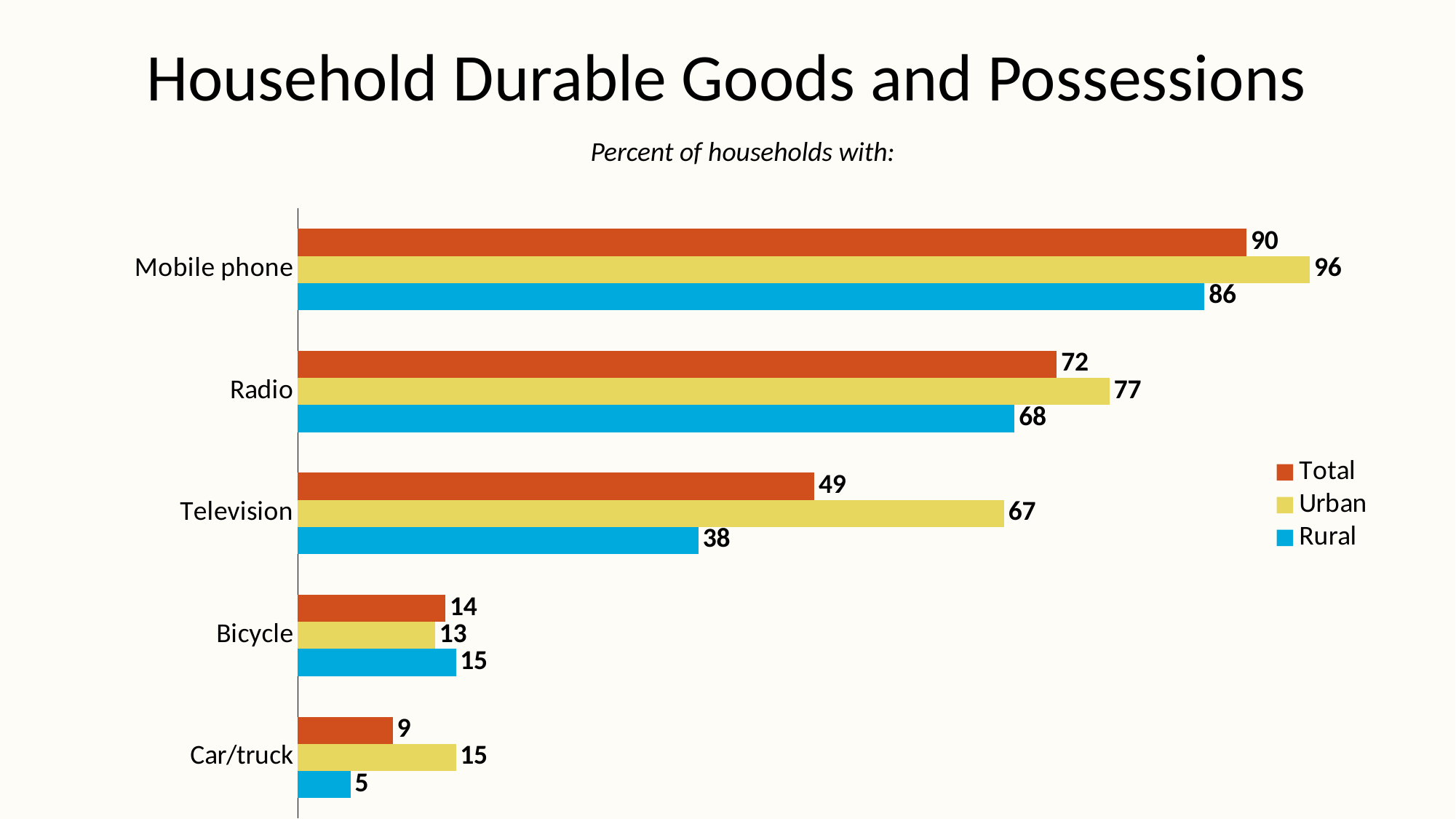

# Household Durable Goods and Possessions
Percent of households with:

### Chart

| Category | Rural | Urban | Total |
|---|---|---|---|
| Car/truck | 5.0 | 15.0 | 9.0 |
| Bicycle | 15.0 | 13.0 | 14.0 |
| Television | 38.0 | 67.0 | 49.0 |
| Radio | 68.0 | 77.0 | 72.0 |
| Mobile phone | 86.0 | 96.0 | 90.0 |